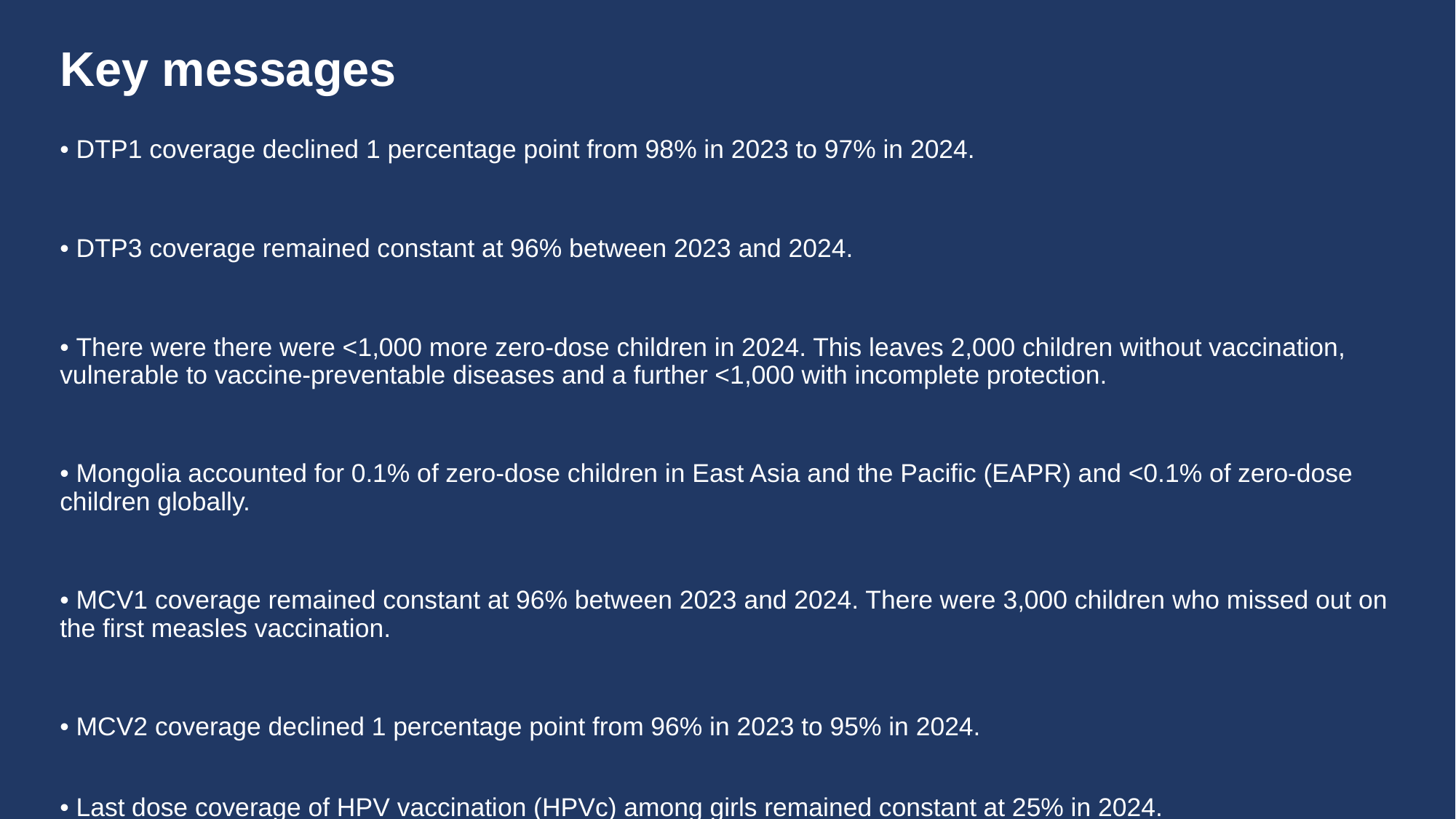

# Key messages
• DTP1 coverage declined 1 percentage point from 98% in 2023 to 97% in 2024.

• DTP3 coverage remained constant at 96% between 2023 and 2024.

• There were there were <1,000 more zero-dose children in 2024. This leaves 2,000 children without vaccination, vulnerable to vaccine-preventable diseases and a further <1,000 with incomplete protection.

• Mongolia accounted for 0.1% of zero-dose children in East Asia and the Pacific (EAPR) and <0.1% of zero-dose children globally.

• MCV1 coverage remained constant at 96% between 2023 and 2024. There were 3,000 children who missed out on the first measles vaccination.

• MCV2 coverage declined 1 percentage point from 96% in 2023 to 95% in 2024.

• Last dose coverage of HPV vaccination (HPVc) among girls remained constant at 25% in 2024.